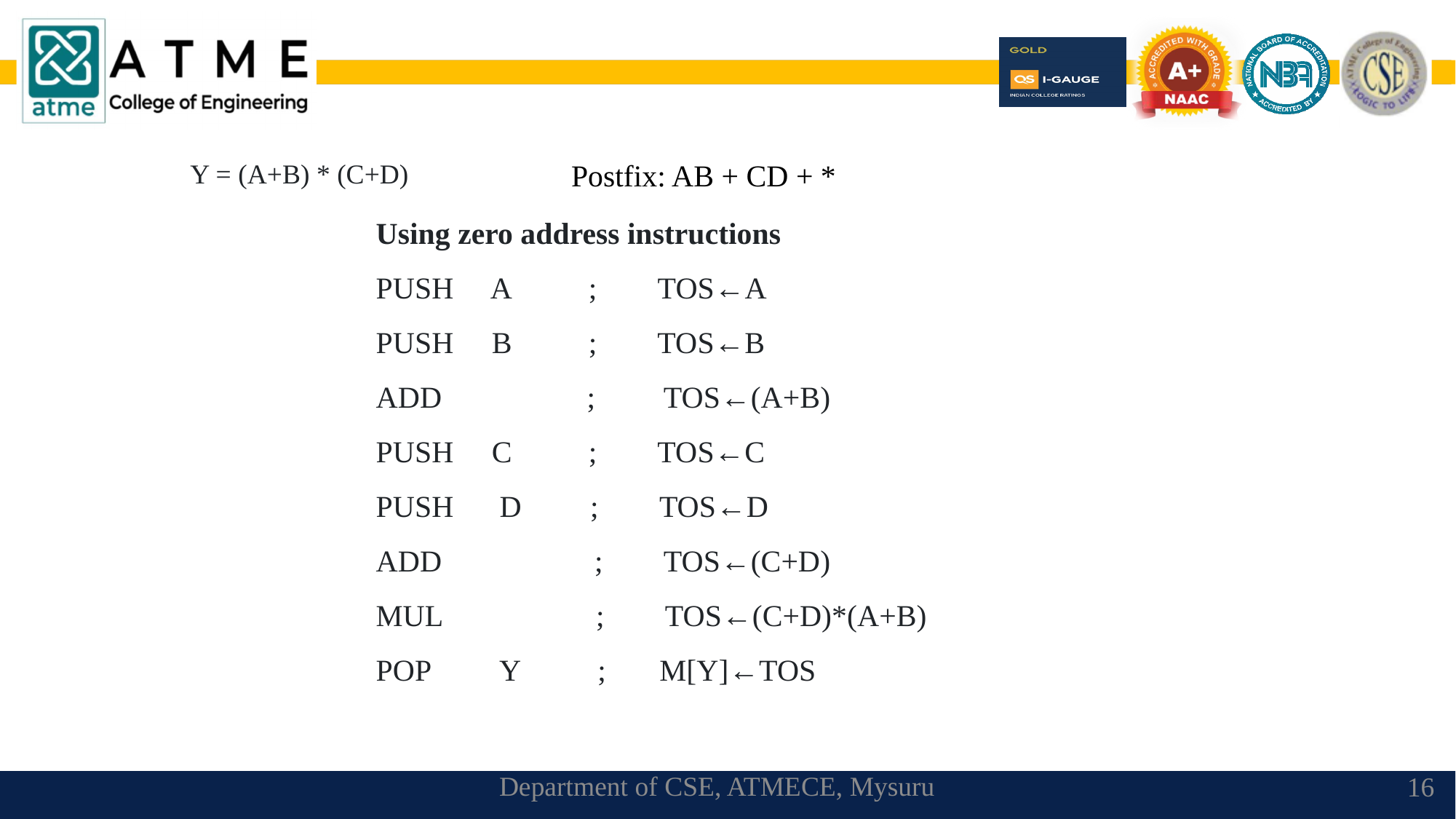

Postfix: AB + CD + *
Y = (A+B) * (C+D)
Using zero address instructions
PUSH     A          ;        TOS←A
PUSH     B          ;        TOS←B
ADD                   ;         TOS←(A+B)
PUSH     C          ;        TOS←C
PUSH      D         ;        TOS←D
ADD                    ;        TOS←(C+D)
MUL                    ;        TOS←(C+D)*(A+B)
POP         Y          ;       M[Y]←TOS
Department of CSE, ATMECE, Mysuru
16